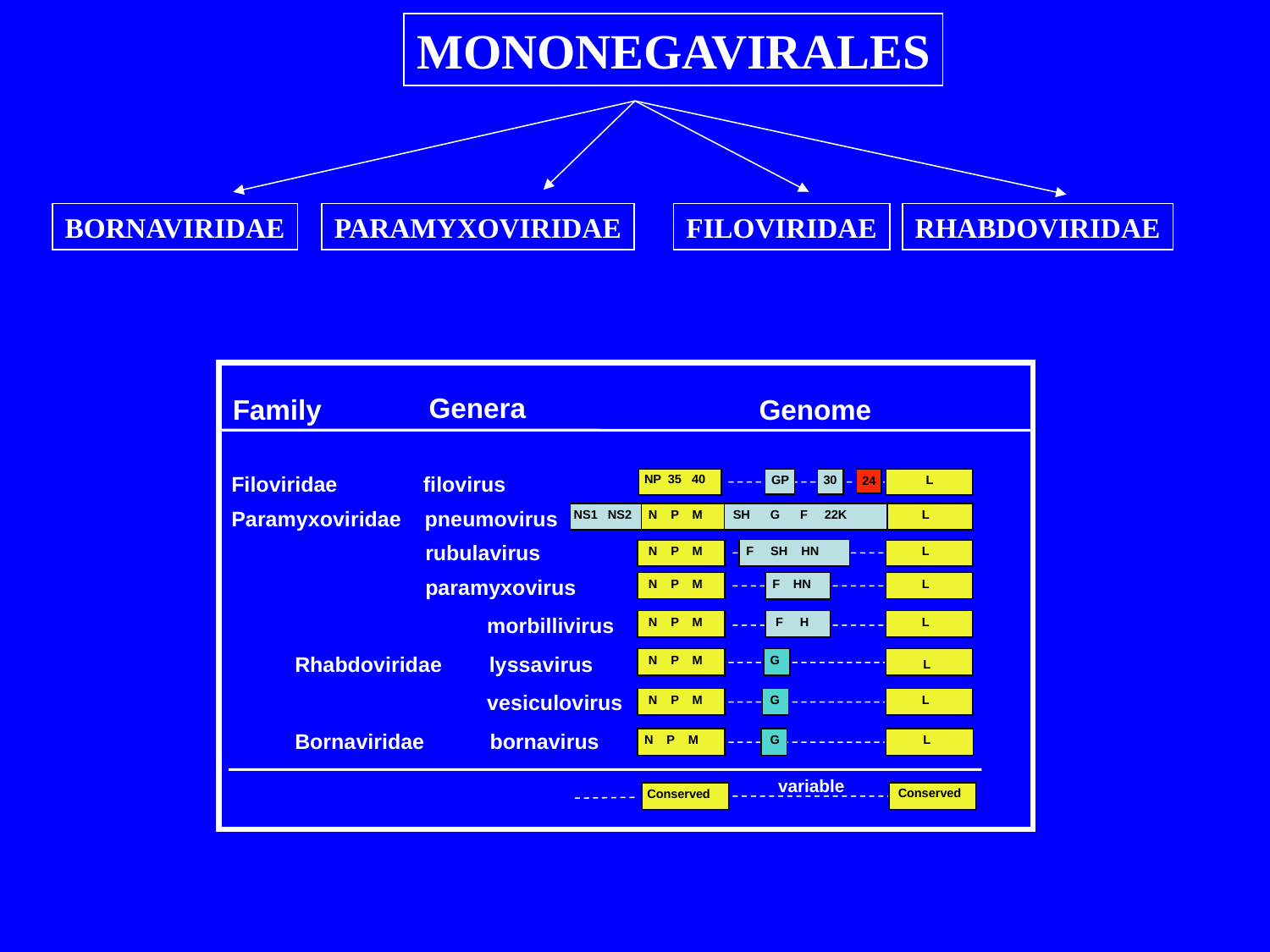

MONONEGAVIRALES

BORNAVIRIDAE
PARAMYXOVIRIDAE
FILOVIRIDAE
RHABDOVIRIDAE

   Genera
Family
Genome

Filoviridae	           filovirus
Paramyxoviridae    pneumovirus
                      rubulavirus
                      paramyxovirus
	           morbillivirus
Rhabdoviridae        lyssavirus
	           vesiculovirus
Bornaviridae           bornavirus

NP  35   40

L
GP
30
 24

 NS1   NS2

N    P    M

SH      G      F     22K

L

N    P    M

F     SH    HN

L

N    P    M
  F    HN

L

N    P    M

 F     H

L

N    P    M
 G

L

N    P    M
 G

L

N    P    M
 G

L

variable
Conserved
Conserved